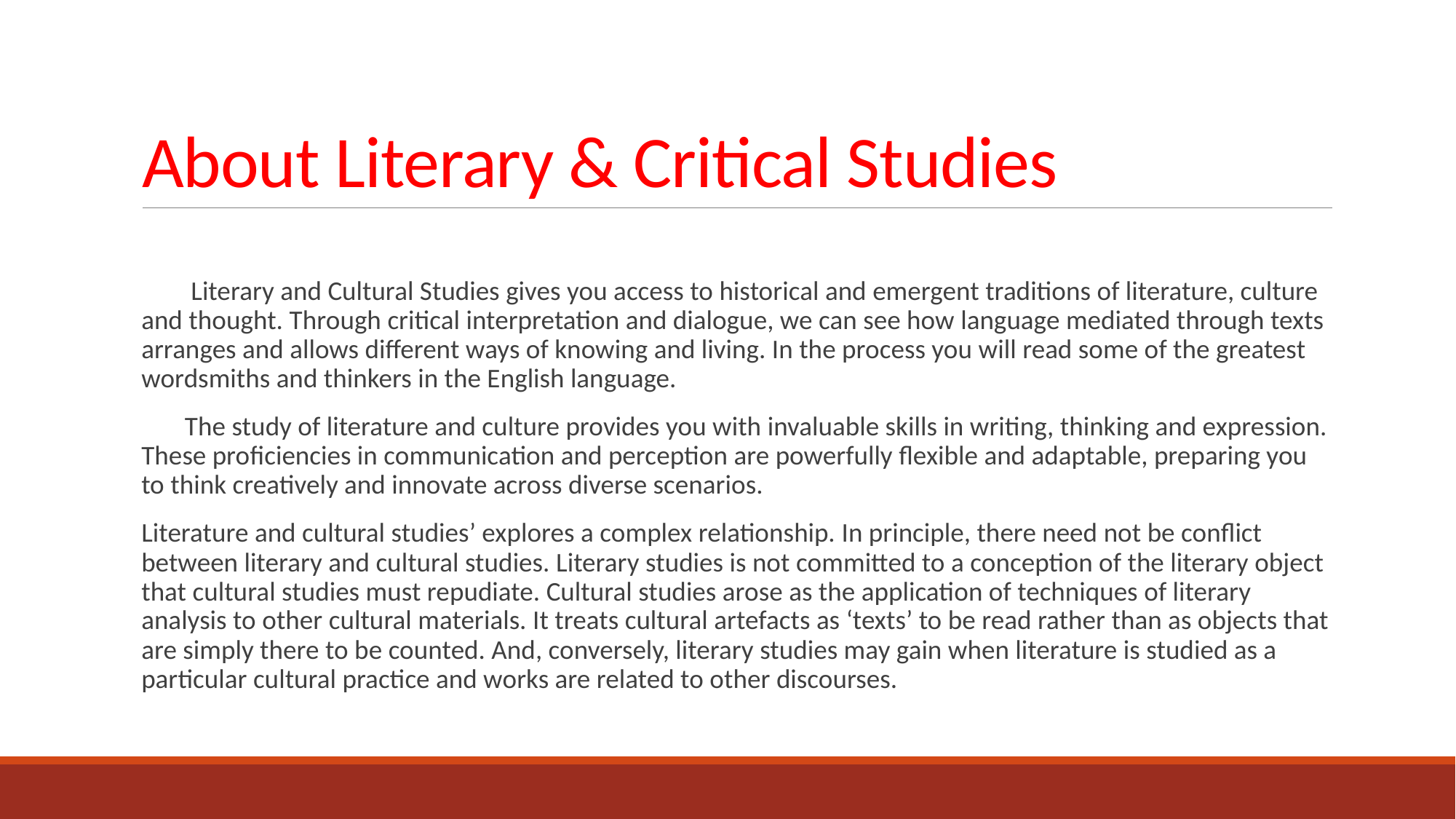

# About Literary & Critical Studies

        Literary and Cultural Studies gives you access to historical and emergent traditions of literature, culture and thought. Through critical interpretation and dialogue, we can see how language mediated through texts arranges and allows different ways of knowing and living. In the process you will read some of the greatest wordsmiths and thinkers in the English language.
       The study of literature and culture provides you with invaluable skills in writing, thinking and expression. These proficiencies in communication and perception are powerfully flexible and adaptable, preparing you to think creatively and innovate across diverse scenarios.
Literature and cultural studies’ explores a complex relationship. In principle, there need not be conflict between literary and cultural studies. Literary studies is not committed to a conception of the literary object that cultural studies must repudiate. Cultural studies arose as the application of techniques of literary analysis to other cultural materials. It treats cultural artefacts as ‘texts’ to be read rather than as objects that are simply there to be counted. And, conversely, literary studies may gain when literature is studied as a particular cultural practice and works are related to other discourses.